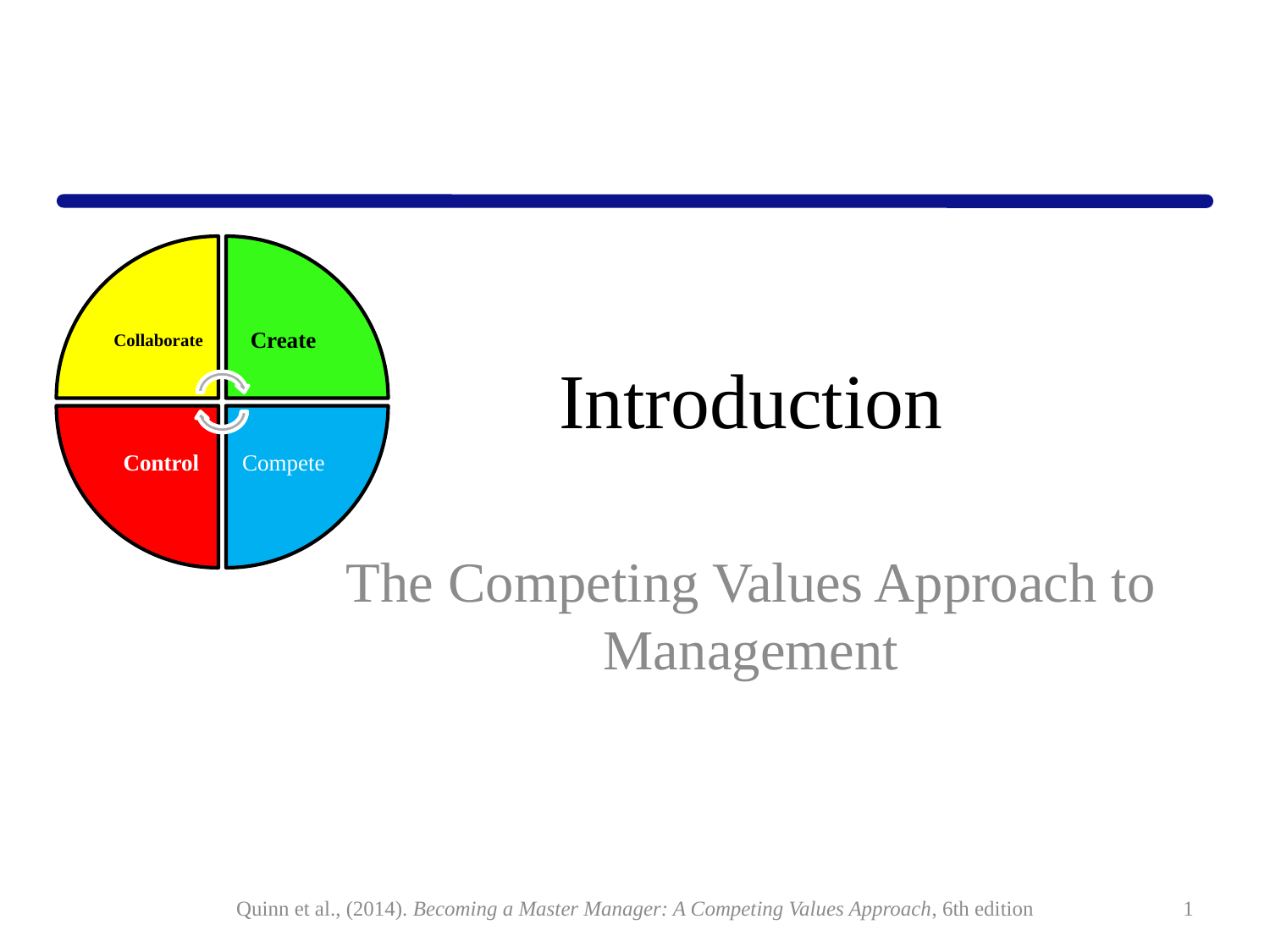

Collaborate
Create
Compete
Control
Introduction
The Competing Values Approach to Management
Quinn et al., (2014). Becoming a Master Manager: A Competing Values Approach, 6th edition
1